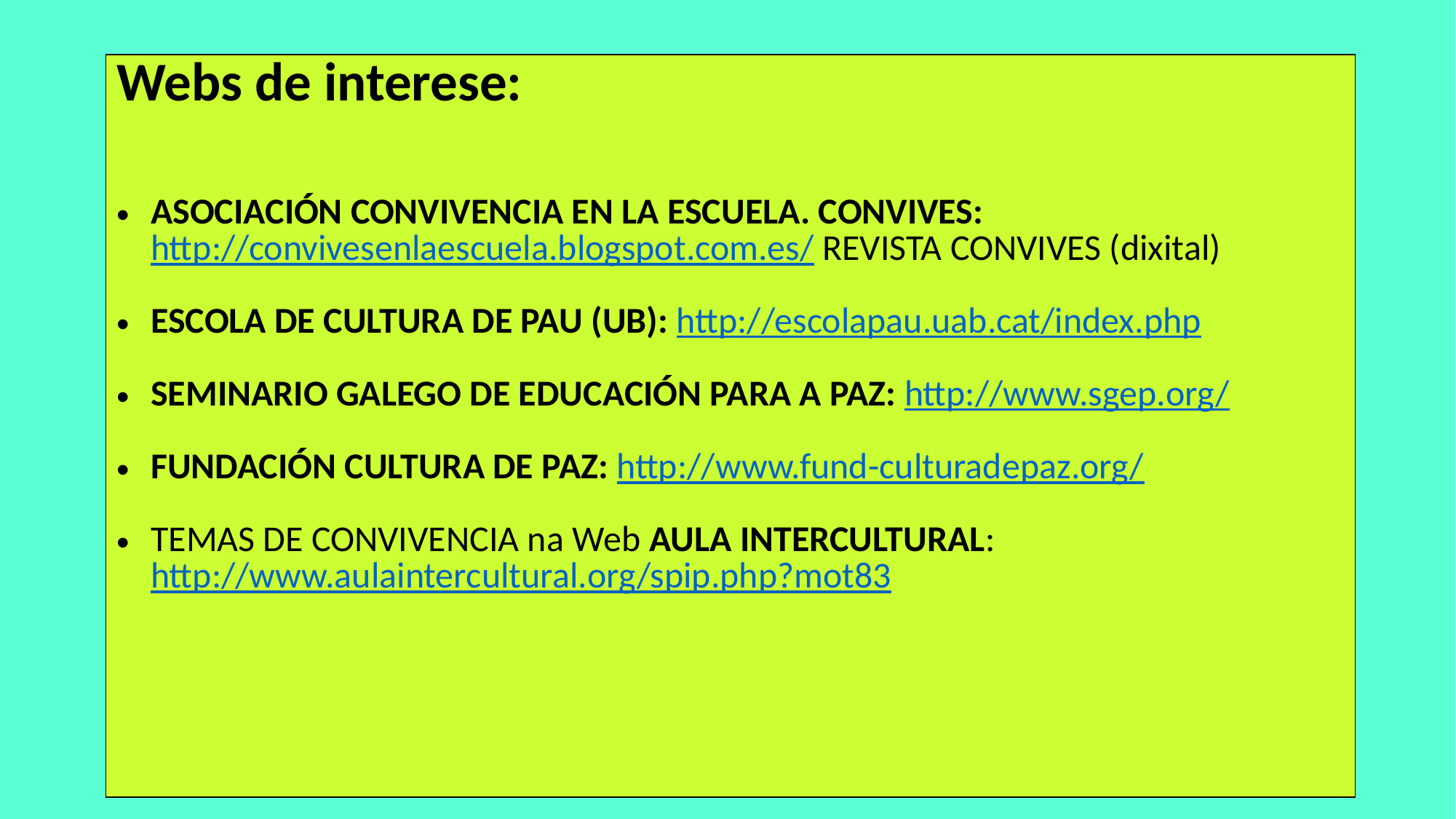

| Webs de interese: ASOCIACIÓN CONVIVENCIA EN LA ESCUELA. CONVIVES: http://convivesenlaescuela.blogspot.com.es/ REVISTA CONVIVES (dixital) ESCOLA DE CULTURA DE PAU (UB): http://escolapau.uab.cat/index.php SEMINARIO GALEGO DE EDUCACIÓN PARA A PAZ: http://www.sgep.org/ FUNDACIÓN CULTURA DE PAZ: http://www.fund-culturadepaz.org/ TEMAS DE CONVIVENCIA na Web AULA INTERCULTURAL: http://www.aulaintercultural.org/spip.php?mot83 |
| --- |
43